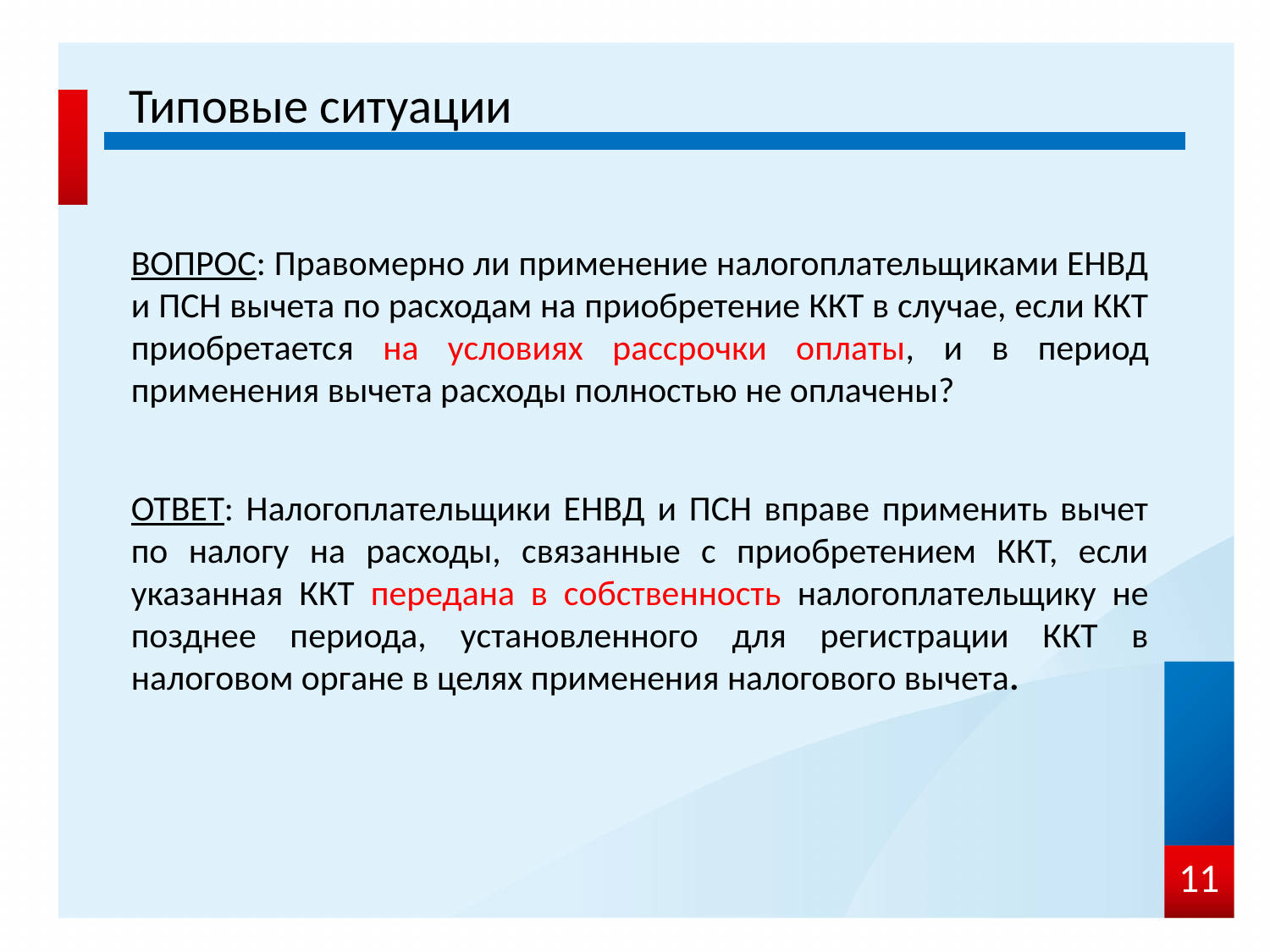

# Типовые ситуации
ВОПРОС: Правомерно ли применение налогоплательщиками ЕНВД и ПСН вычета по расходам на приобретение ККТ в случае, если ККТ приобретается на условиях рассрочки оплаты, и в период применения вычета расходы полностью не оплачены?

ОТВЕТ: Налогоплательщики ЕНВД и ПСН вправе применить вычет по налогу на расходы, связанные с приобретением ККТ, если указанная ККТ передана в собственность налогоплательщику не позднее периода, установленного для регистрации ККТ в налоговом органе в целях применения налогового вычета.
11